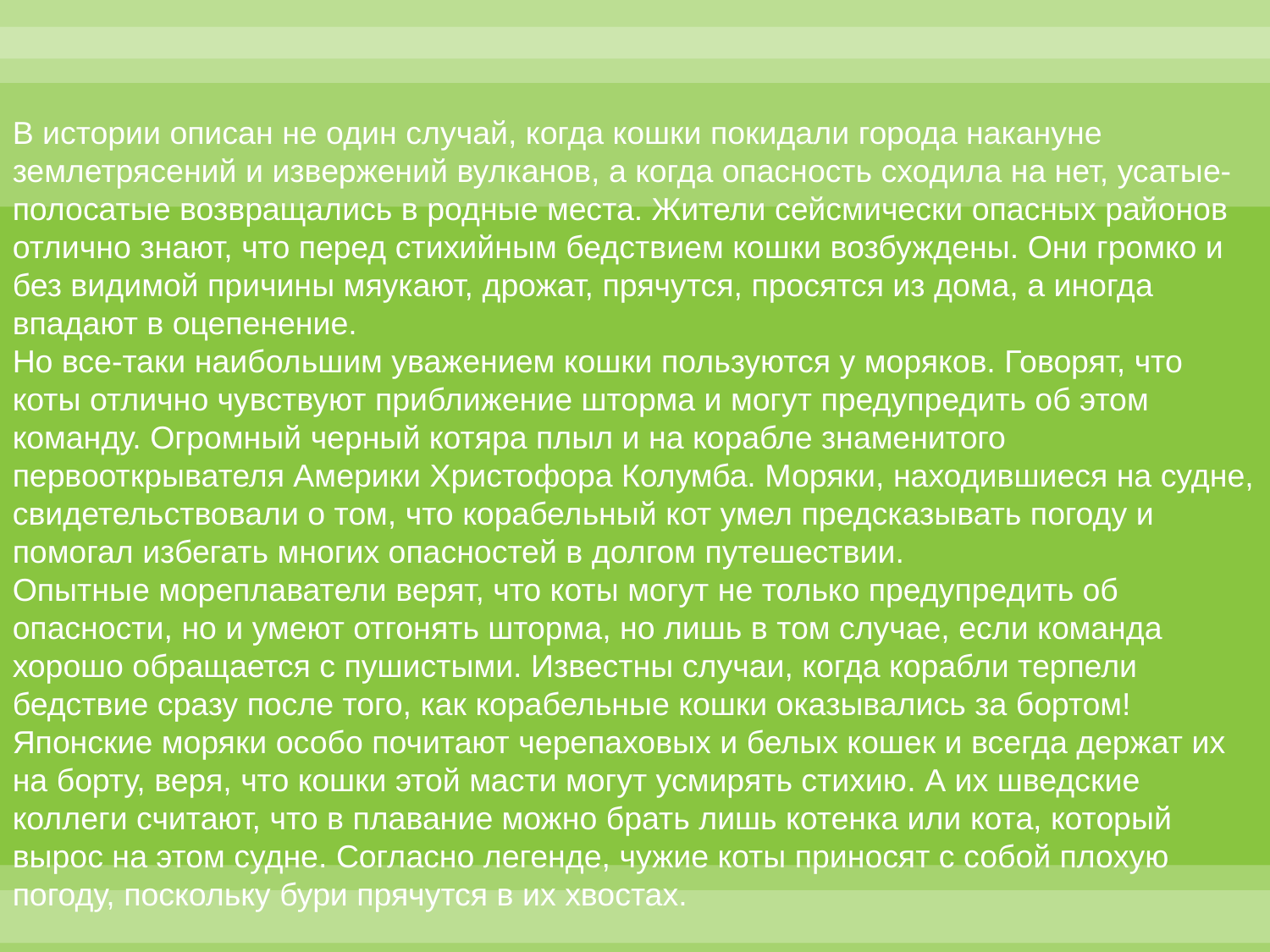

В истории описан не один случай, когда кошки покидали города накануне землетрясений и извержений вулканов, а когда опасность сходила на нет, усатые-полосатые возвращались в родные места. Жители сейсмически опасных районов отлично знают, что перед стихийным бедствием кошки возбуждены. Они громко и без видимой причины мяукают, дрожат, прячутся, просятся из дома, а иногда впадают в оцепенение.
Но все-таки наибольшим уважением кошки пользуются у моряков. Говорят, что коты отлично чувствуют приближение шторма и могут предупредить об этом команду. Огромный черный котяра плыл и на корабле знаменитого первооткрывателя Америки Христофора Колумба. Моряки, находившиеся на судне, свидетельствовали о том, что корабельный кот умел предсказывать погоду и помогал избегать многих опасностей в долгом путешествии. 
Опытные мореплаватели верят, что коты могут не только предупредить об опасности, но и умеют отгонять шторма, но лишь в том случае, если команда хорошо обращается с пушистыми. Известны случаи, когда корабли терпели бедствие сразу после того, как корабельные кошки оказывались за бортом! Японские моряки особо почитают черепаховых и белых кошек и всегда держат их на борту, веря, что кошки этой масти могут усмирять стихию. А их шведские коллеги считают, что в плавание можно брать лишь котенка или кота, который вырос на этом судне. Согласно легенде, чужие коты приносят с собой плохую погоду, поскольку бури прячутся в их хвостах.